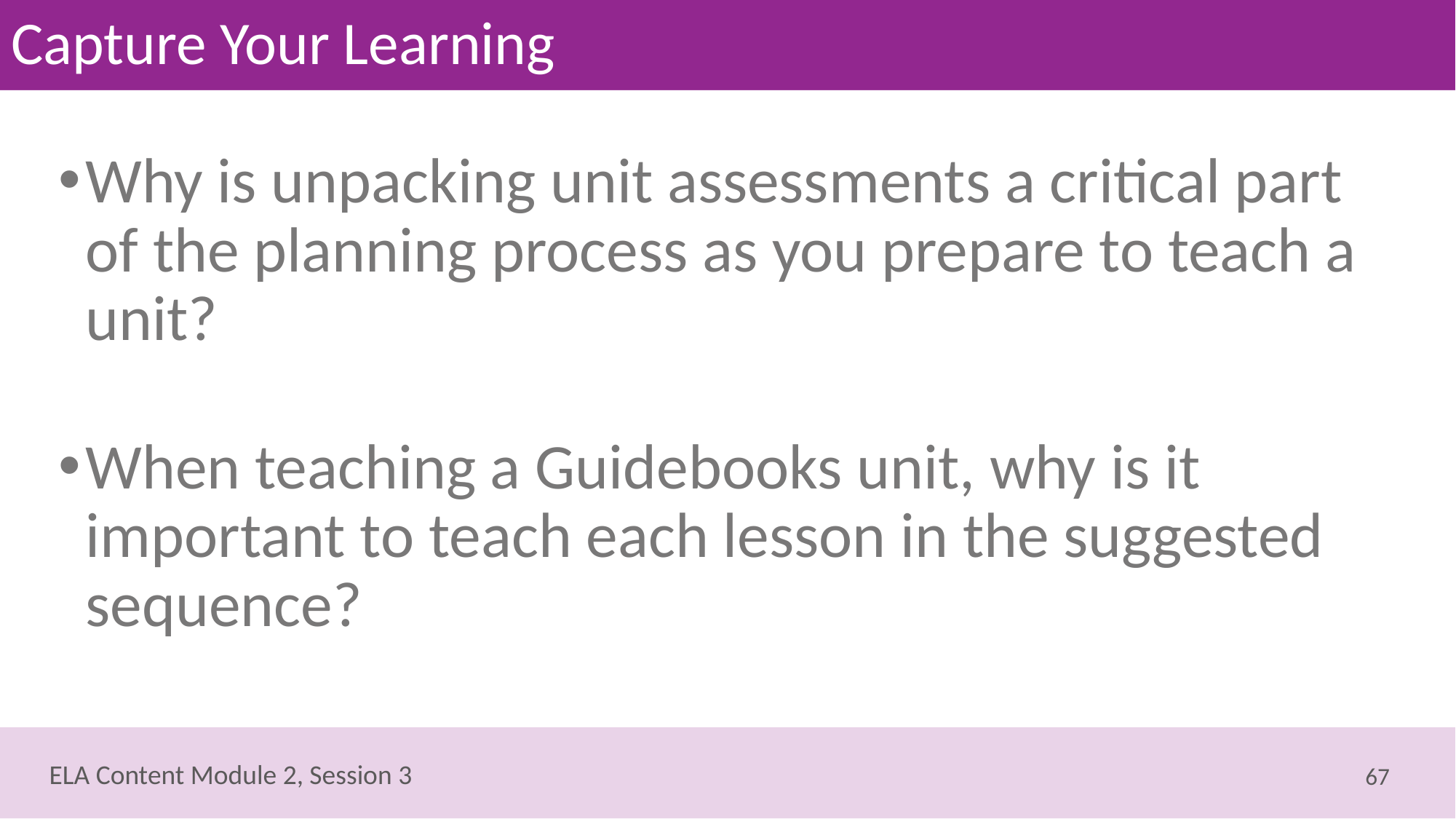

# Capture Your Learning
Why is unpacking unit assessments a critical part of the planning process as you prepare to teach a unit?

When teaching a Guidebooks unit, why is it important to teach each lesson in the suggested sequence?

67